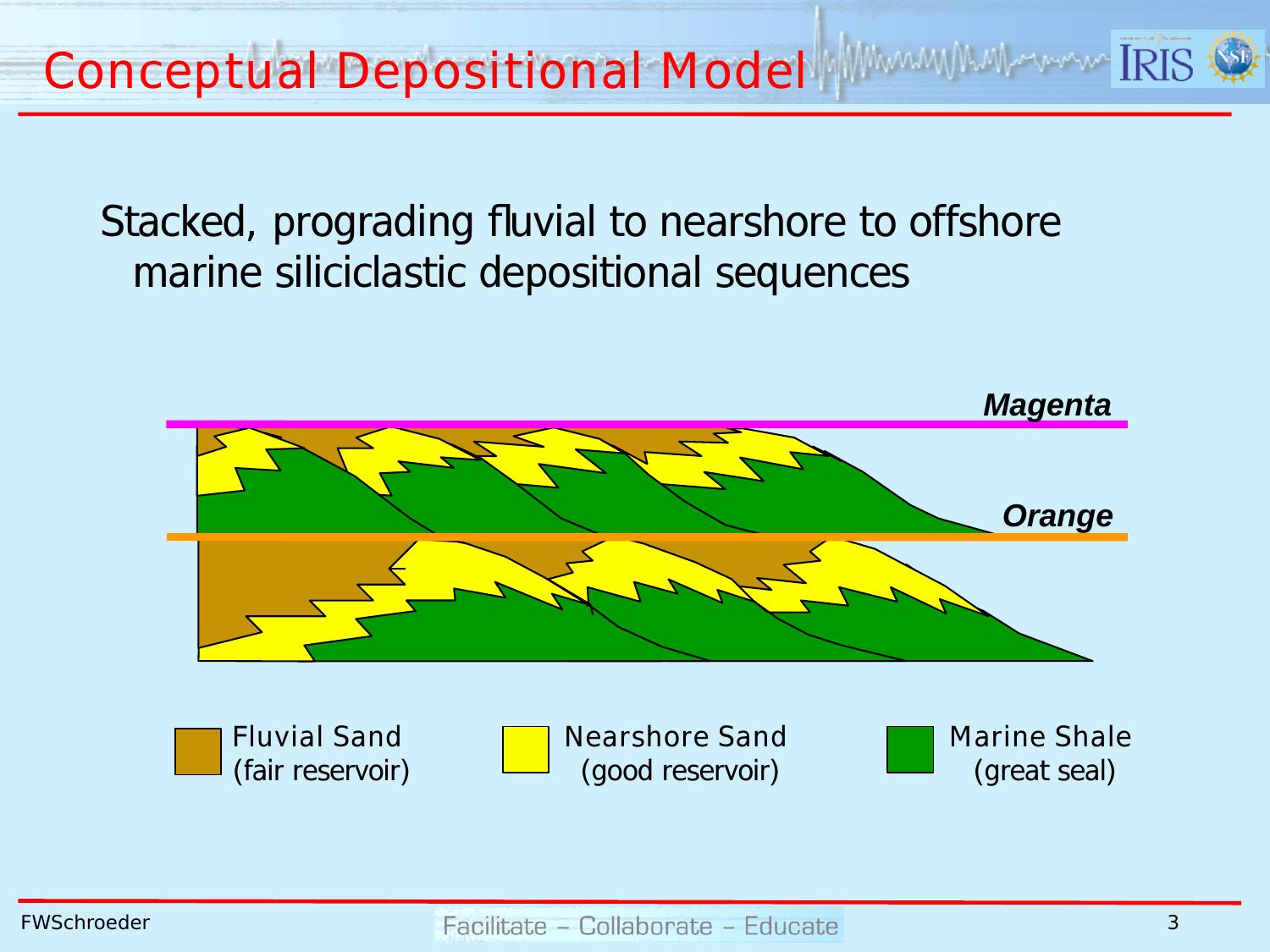

# Conceptual Depositional Model
Stacked, prograding fluvial to nearshore to offshore marine siliciclastic depositional sequences
Magenta

Orange

Fluvial Sand
(fair reservoir)
Nearshore Sand
(good reservoir)
Marine Shale
(great seal)